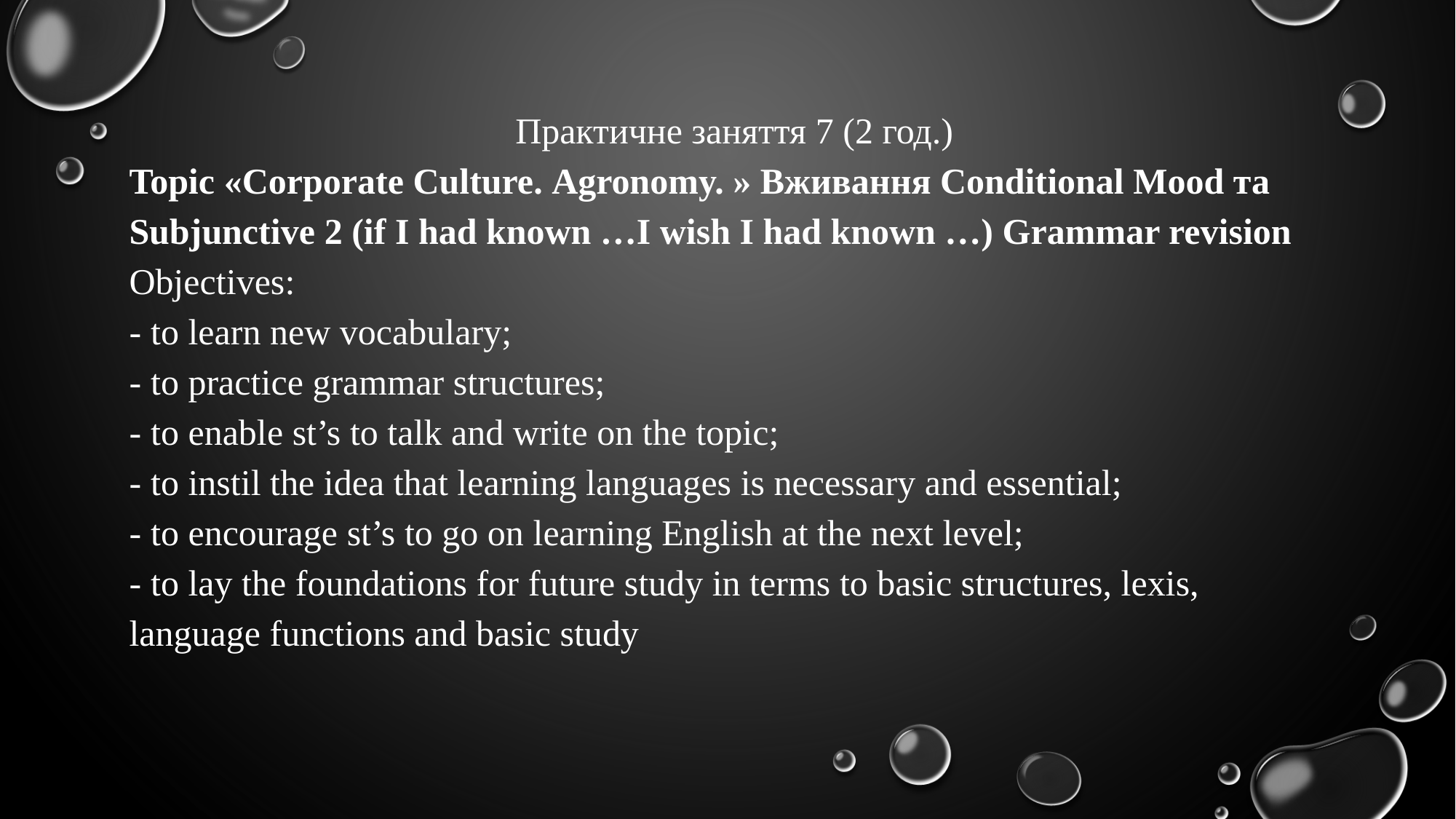

Практичне заняття 7 (2 год.)
Topic «Corporate Culture. Agronomy. » Вживання Conditional Mood та Subjunctive 2 (if I had known …I wish I had known …) Grammar revision
Objectives:
-	to learn new vocabulary;
-	to practice grammar structures;
-	to enable st’s to talk and write on the topic;
-	to instil the idea that learning languages is necessary and essential;
-	to encourage st’s to go on learning English at the next level;
-	to lay the foundations for future study in terms to basic structures, lexis, language functions and basic study